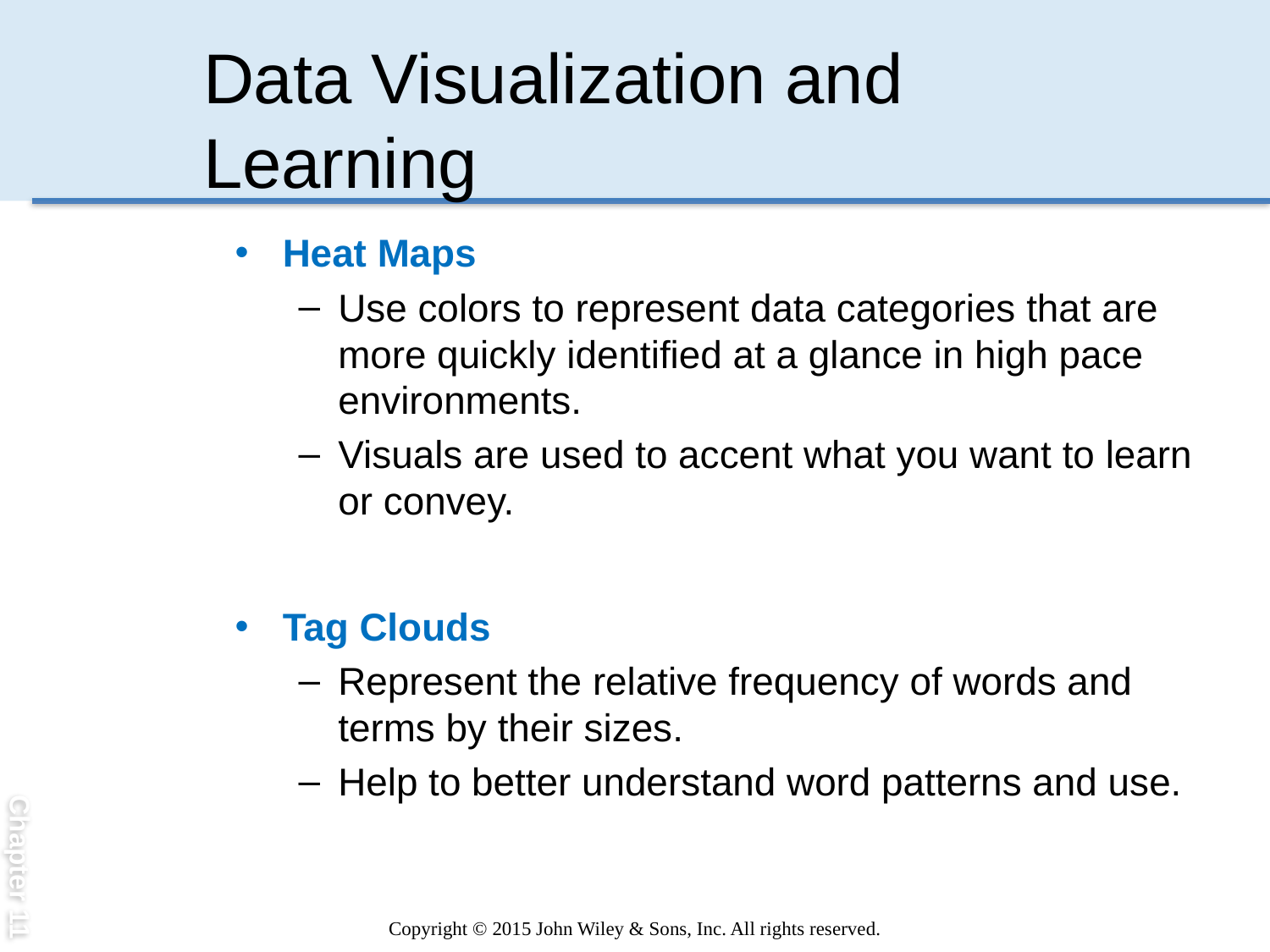

Chapter 11
# Data Visualization and Learning
Heat Maps
Use colors to represent data categories that are more quickly identified at a glance in high pace environments.
Visuals are used to accent what you want to learn or convey.

Tag Clouds
Represent the relative frequency of words and terms by their sizes.
Help to better understand word patterns and use.